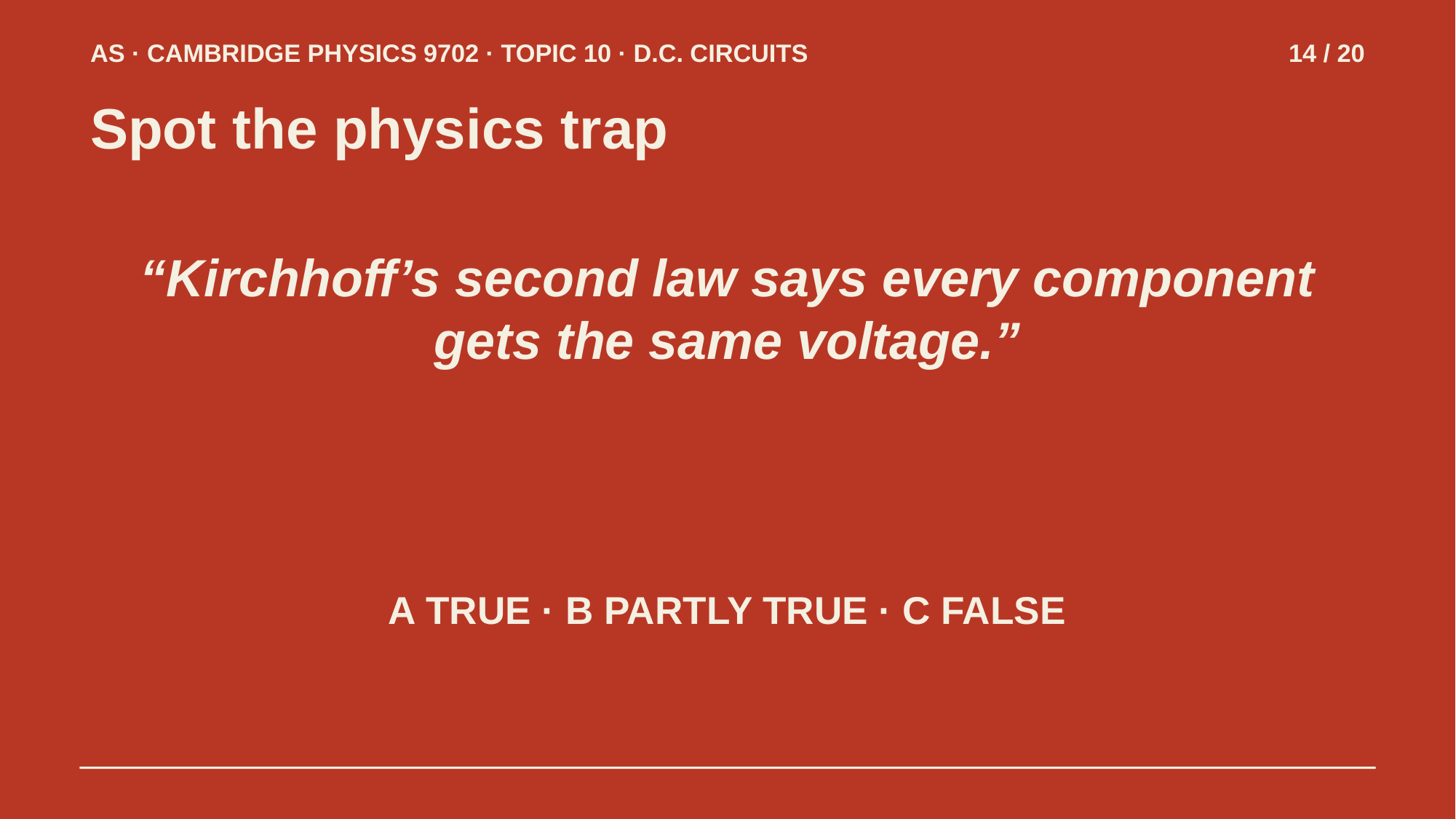

AS · CAMBRIDGE PHYSICS 9702 · TOPIC 10 · D.C. CIRCUITS
14 / 20
Spot the physics trap
“Kirchhoff’s second law says every component gets the same voltage.”
A TRUE · B PARTLY TRUE · C FALSE